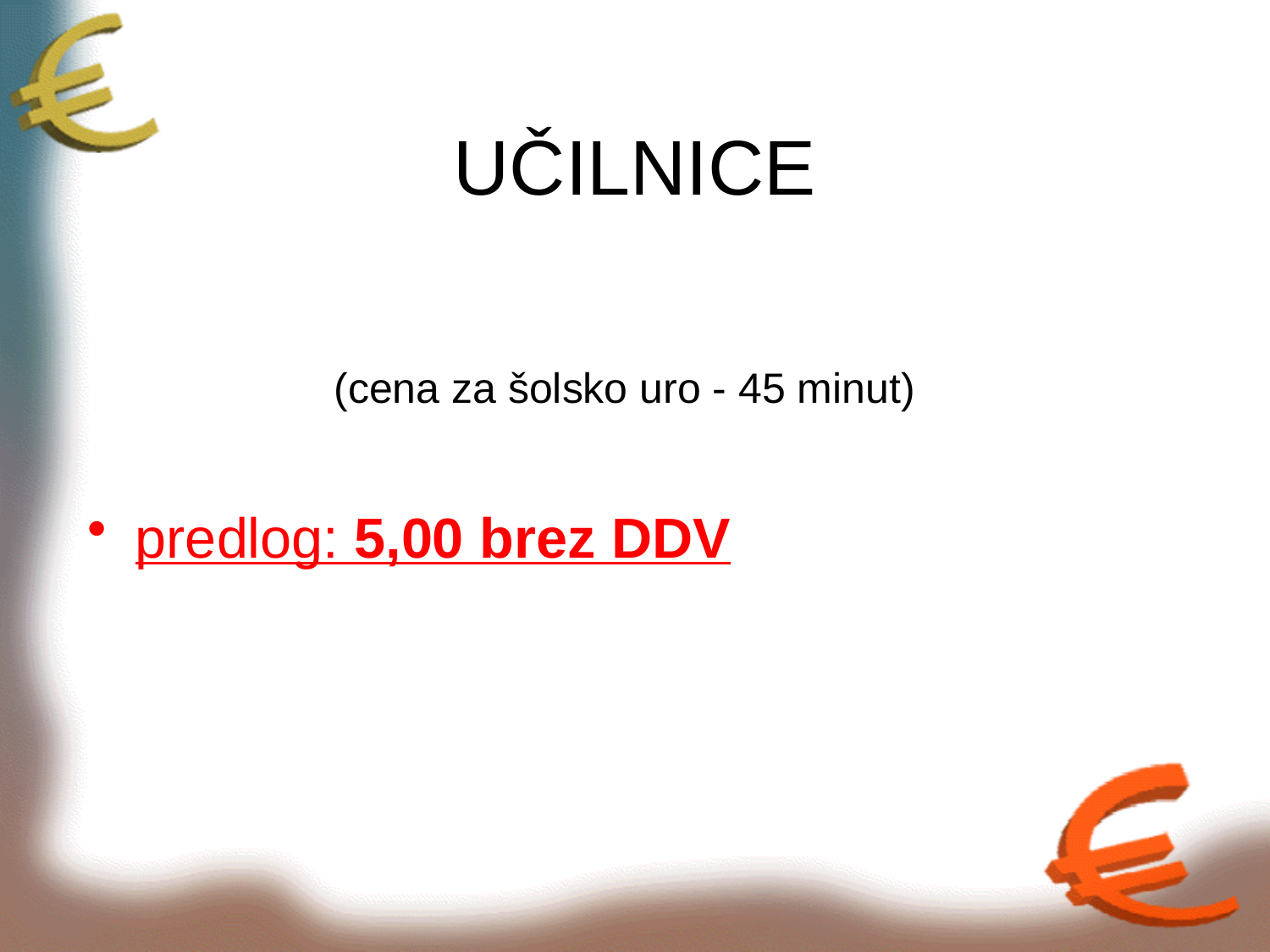

# UČILNICE

(cena za šolsko uro - 45 minut)

predlog: 5,00 brez DDV